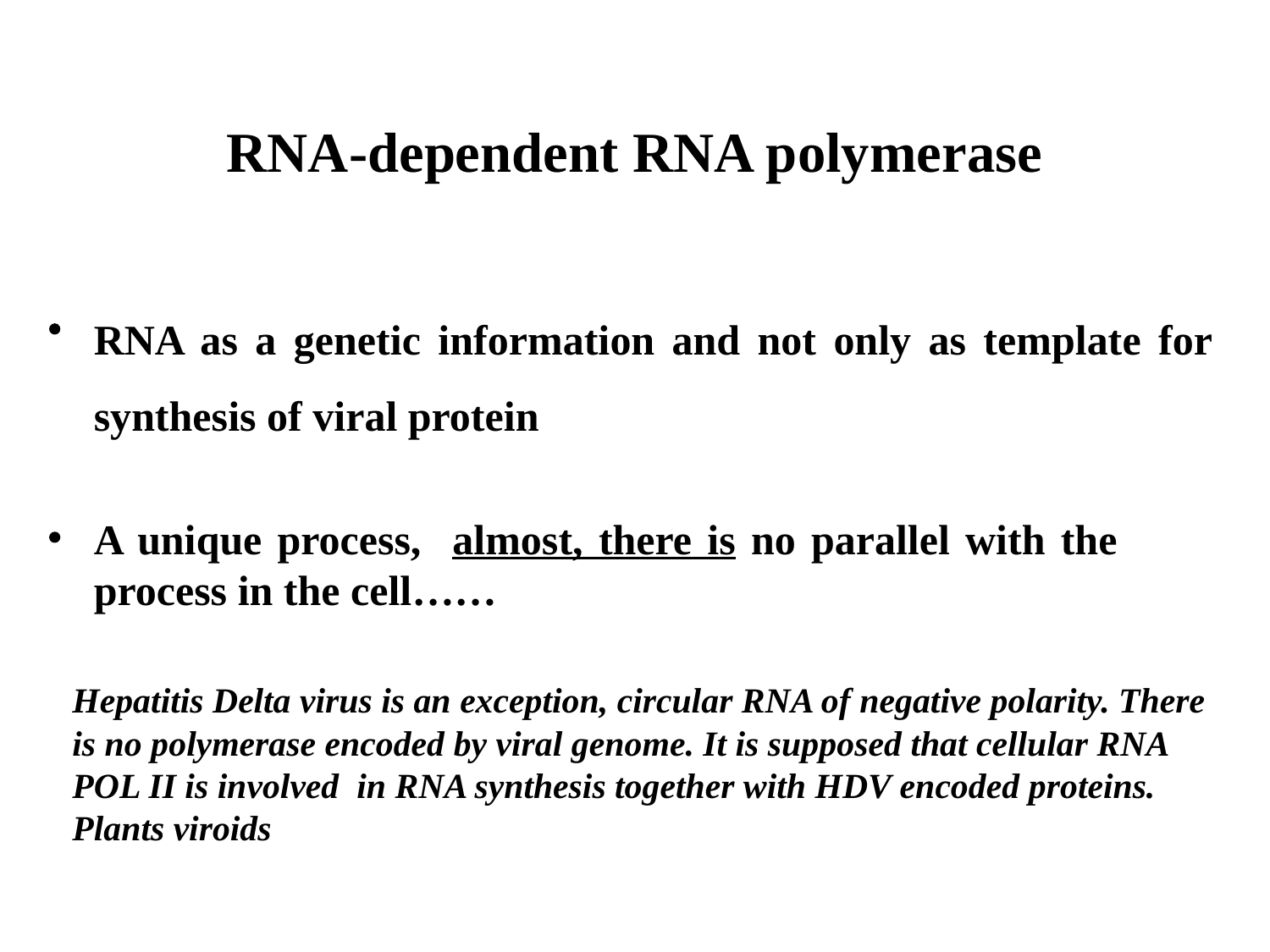

RNA-dependent RNA polymerase
RNA as a genetic information and not only as template for synthesis of viral protein

A unique process,  almost, there is no parallel with the process in the cell……

Hepatitis Delta virus is an exception, circular RNA of negative polarity. There is no polymerase encoded by viral genome. It is supposed that cellular RNA POL II is involved  in RNA synthesis together with HDV encoded proteins.
Plants viroids